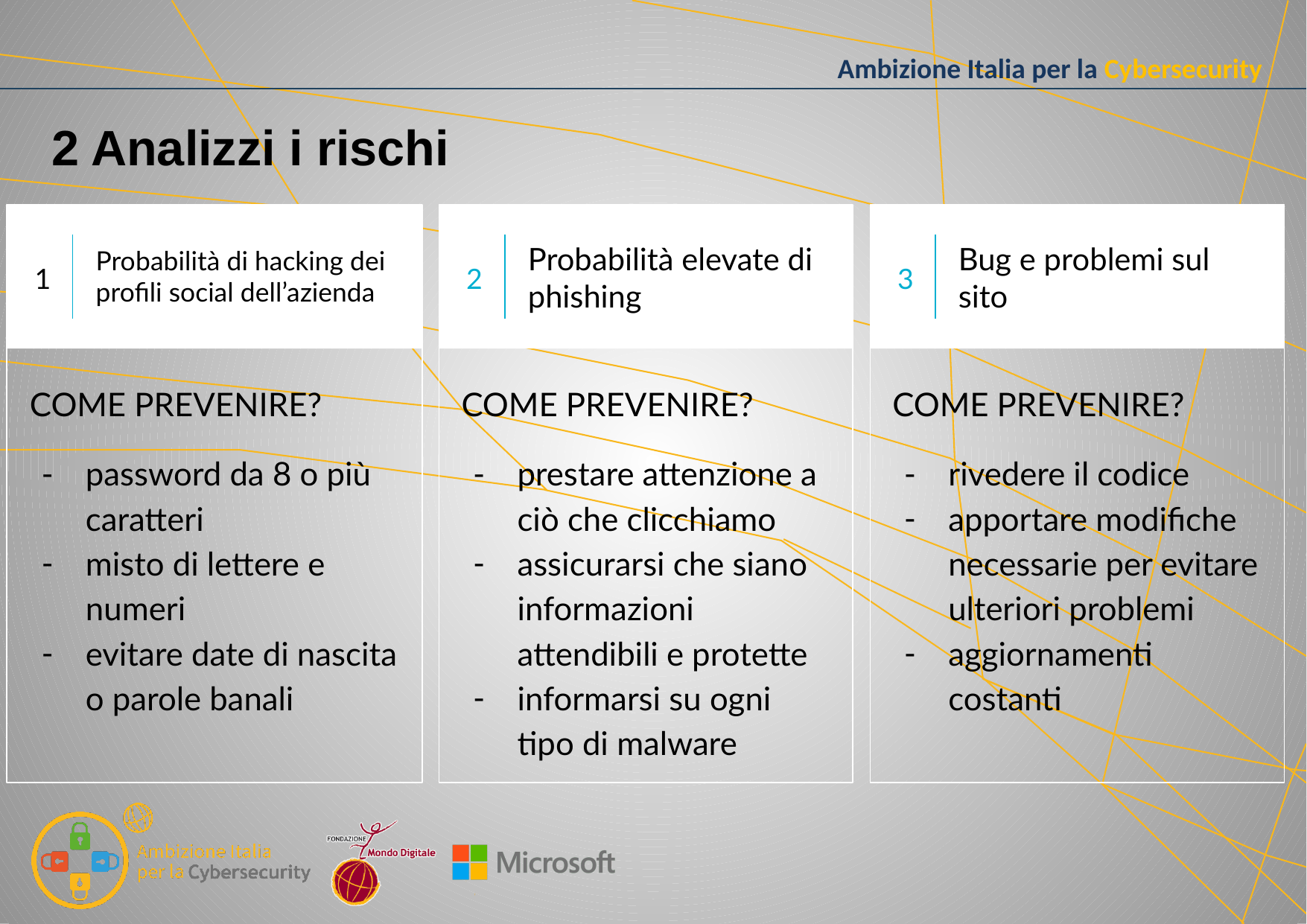

2 Analizzi i rischi
1
Probabilità di hacking dei profili social dell’azienda
2
3
Probabilità elevate di phishing
Bug e problemi sul sito

COME PREVENIRE?
password da 8 o più caratteri
misto di lettere e numeri
evitare date di nascita o parole banali
COME PREVENIRE?
prestare attenzione a ciò che clicchiamo
assicurarsi che siano informazioni attendibili e protette
informarsi su ogni tipo di malware
COME PREVENIRE?
rivedere il codice
apportare modifiche necessarie per evitare ulteriori problemi
aggiornamenti costanti